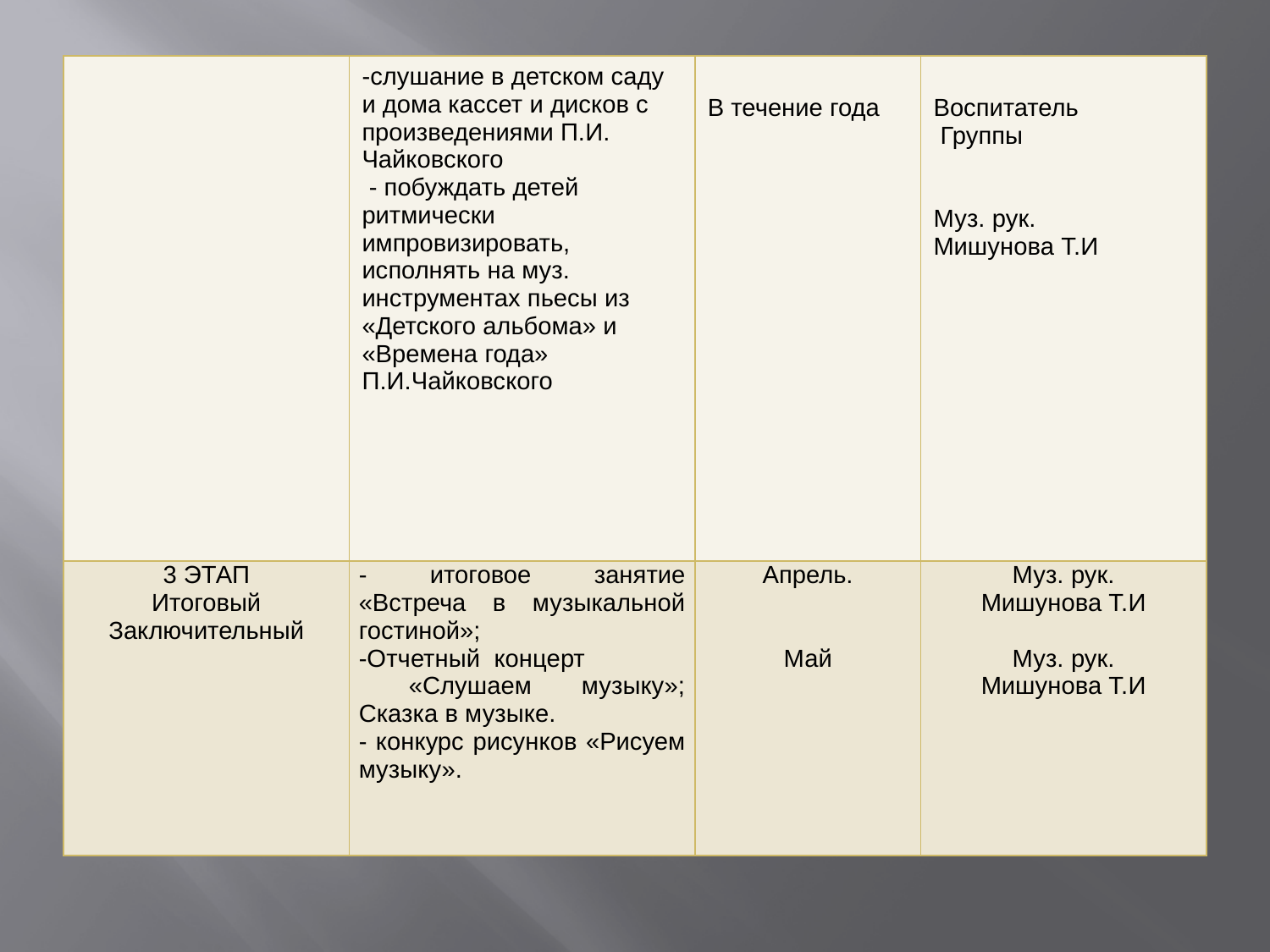

|  | -слушание в детском саду и дома кассет и дисков с произведениями П.И. Чайковского - побуждать детей ритмически импровизировать, исполнять на муз. инструментах пьесы из «Детского альбома» и «Времена года» П.И.Чайковского | В течение года | Воспитатель Группы     Муз. рук. Мишунова Т.И |
| --- | --- | --- | --- |
| 3 ЭТАП Итоговый Заключительный | - итоговое занятие «Встреча в музыкальной гостиной»; -Отчетный концерт «Слушаем музыку»; Сказка в музыке. - конкурс рисунков «Рисуем музыку». | Апрель. Май | Муз. рук. Мишунова Т.И Муз. рук. Мишунова Т.И |